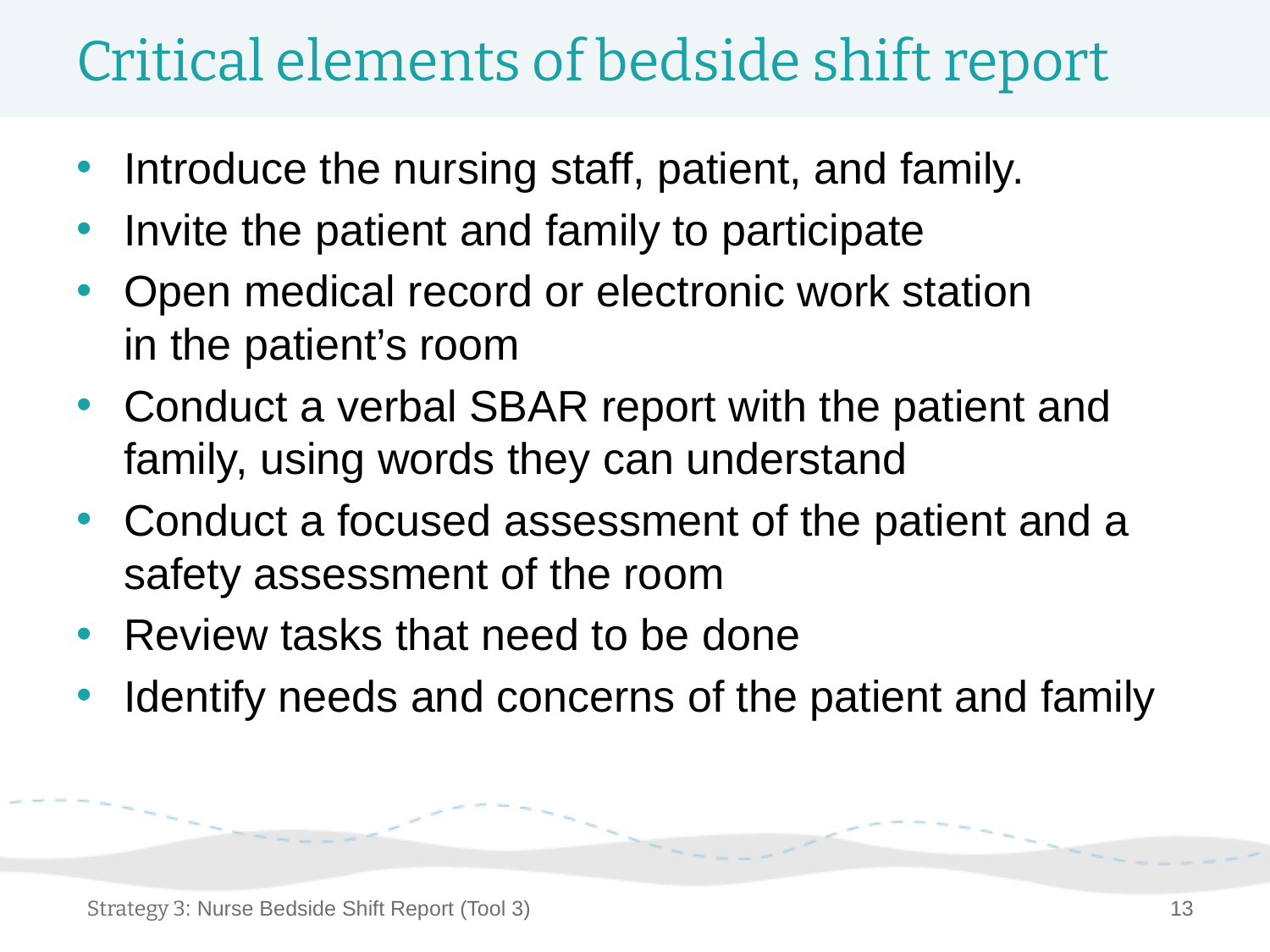

# Critical elements of bedside shift report
Introduce the nursing staff, patient, and family.
Invite the patient and family to participate
Open medical record or electronic work station
in the patient’s room
Conduct a verbal SBAR report with the patient and family, using words they can understand
Conduct a focused assessment of the patient and a safety assessment of the room
Review tasks that need to be done
Identify needs and concerns of the patient and family
Strategy 3: Nurse Bedside Shift Report (Tool 3)
13